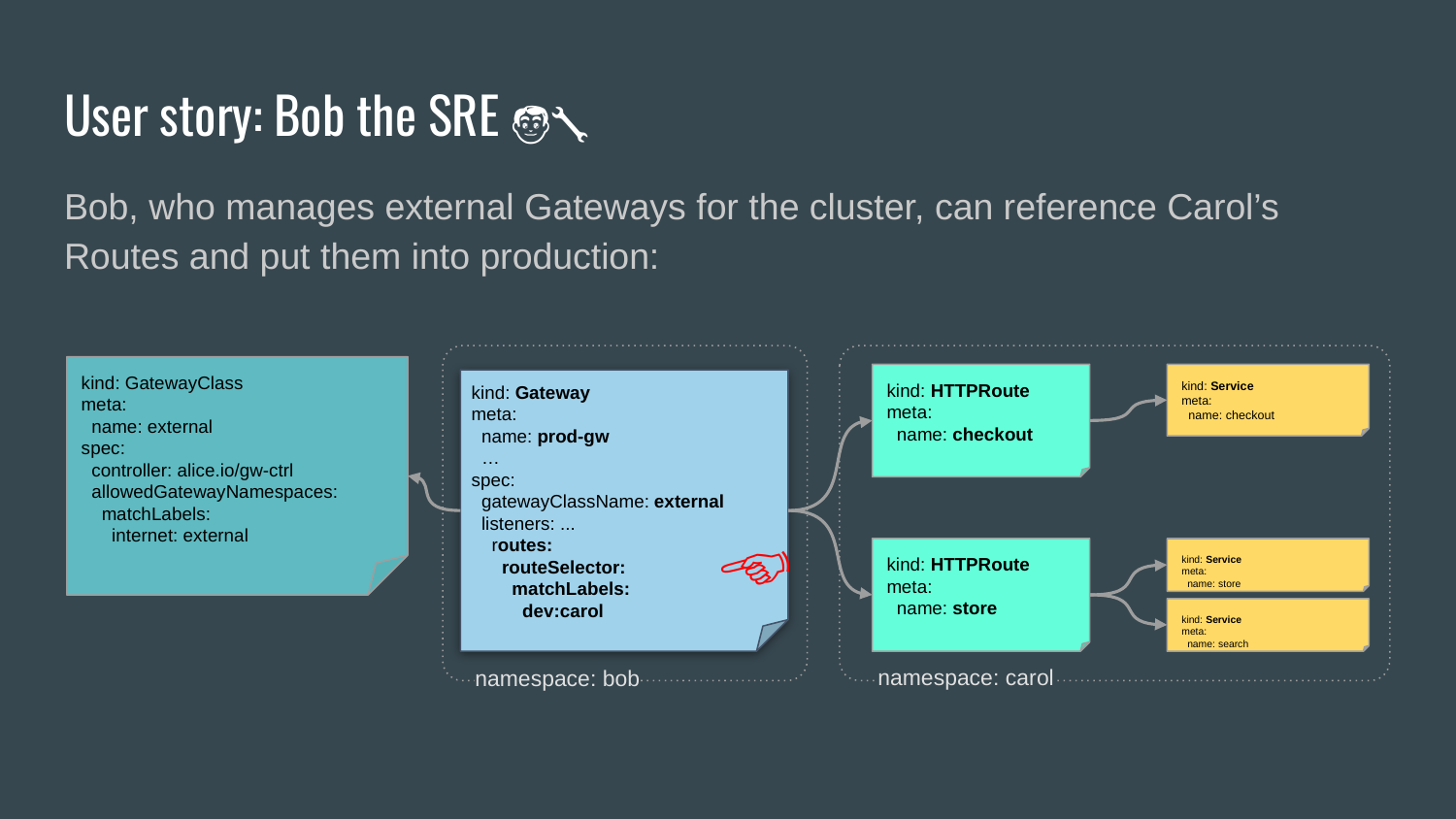

# User story: Bob the SRE 👨‍🔧
Bob, who manages external Gateways for the cluster, can reference Carol’s Routes and put them into production:

kind: GatewayClass
meta:
  name: external
spec:
  controller: alice.io/gw-ctrl
  allowedGatewayNamespaces:
    matchLabels:
      internet: external
kind: HTTPRoute
meta:
  name: checkout
kind: Service
meta:
  name: checkout
kind: Gateway
meta:
  name: prod-gw
  …
spec:
  gatewayClassName: external
  listeners: ...
    routes:
      routeSelector:
        matchLabels:
          dev:carol

☝
kind: HTTPRoute
meta:
  name: store

kind: Service
meta:
  name: store
kind: Service
meta:
  name: search
namespace: carol
namespace: bob